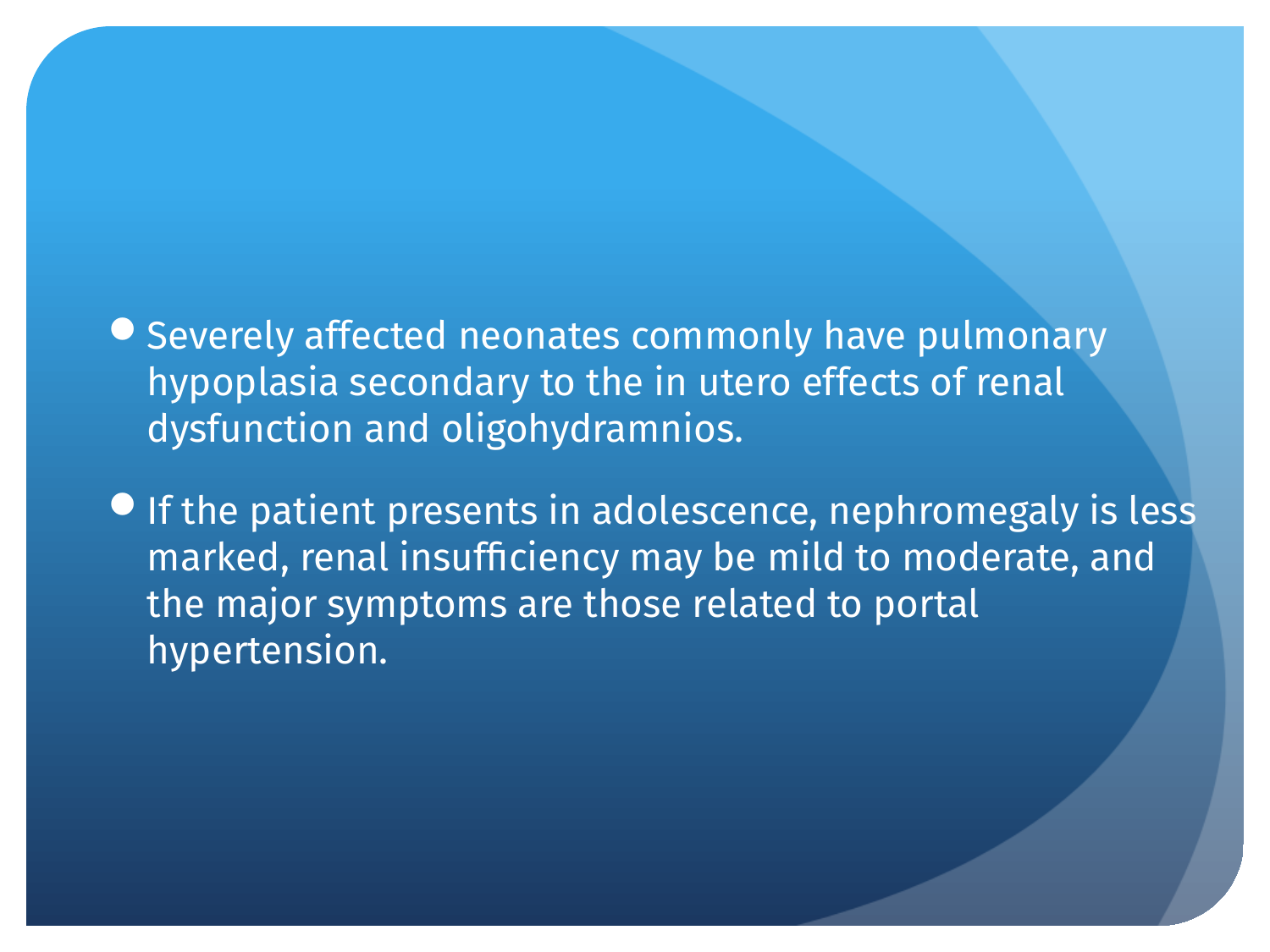

#
Severely affected neonates commonly have pulmonary hypoplasia secondary to the in utero effects of renal dysfunction and oligohydramnios.
If the patient presents in adolescence, nephromegaly is less marked, renal insufficiency may be mild to moderate, and the major symptoms are those related to portal hypertension.